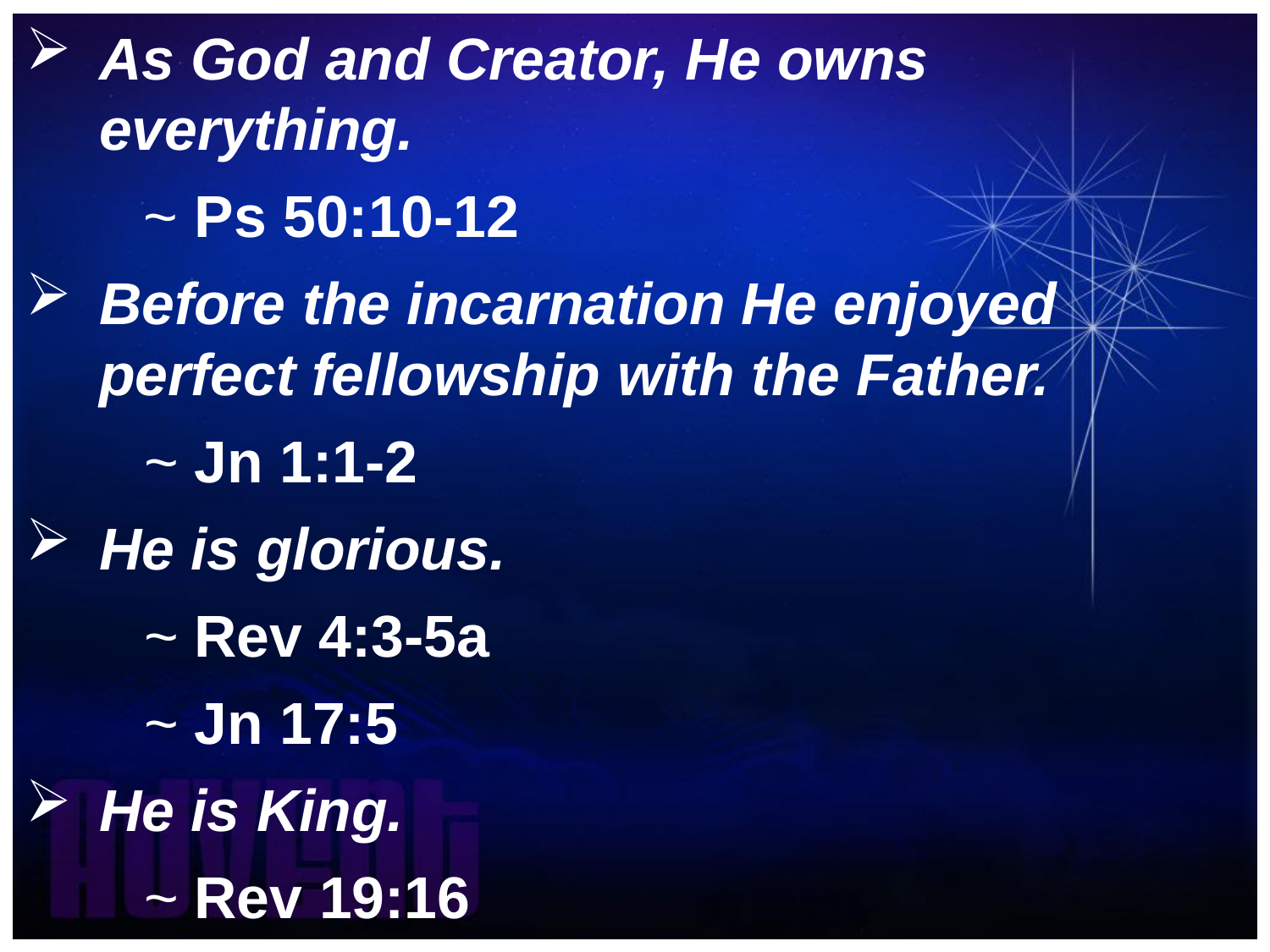

As God and Creator, He owns everything.
	~ Ps 50:10-12
Before the incarnation He enjoyed perfect fellowship with the Father.
	~ Jn 1:1-2
He is glorious.
	~ Rev 4:3-5a
	~ Jn 17:5
He is King.
	~ Rev 19:16